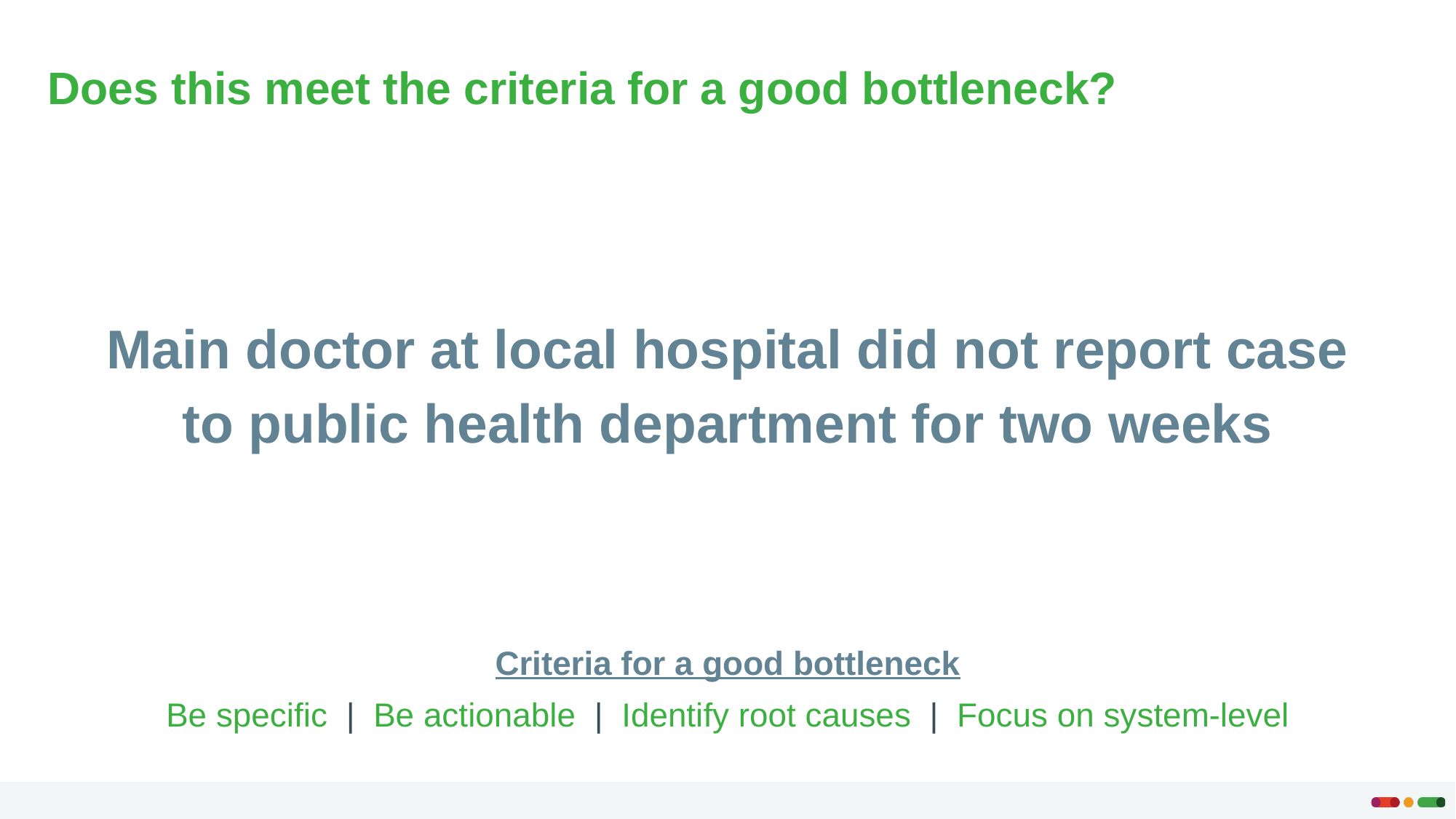

Does this meet the criteria for a good bottleneck?
Main doctor at local hospital did not report case to public health department for two weeks
Criteria for a good bottleneck
Be specific  |  Be actionable  |  Identify root causes  |  Focus on system-level